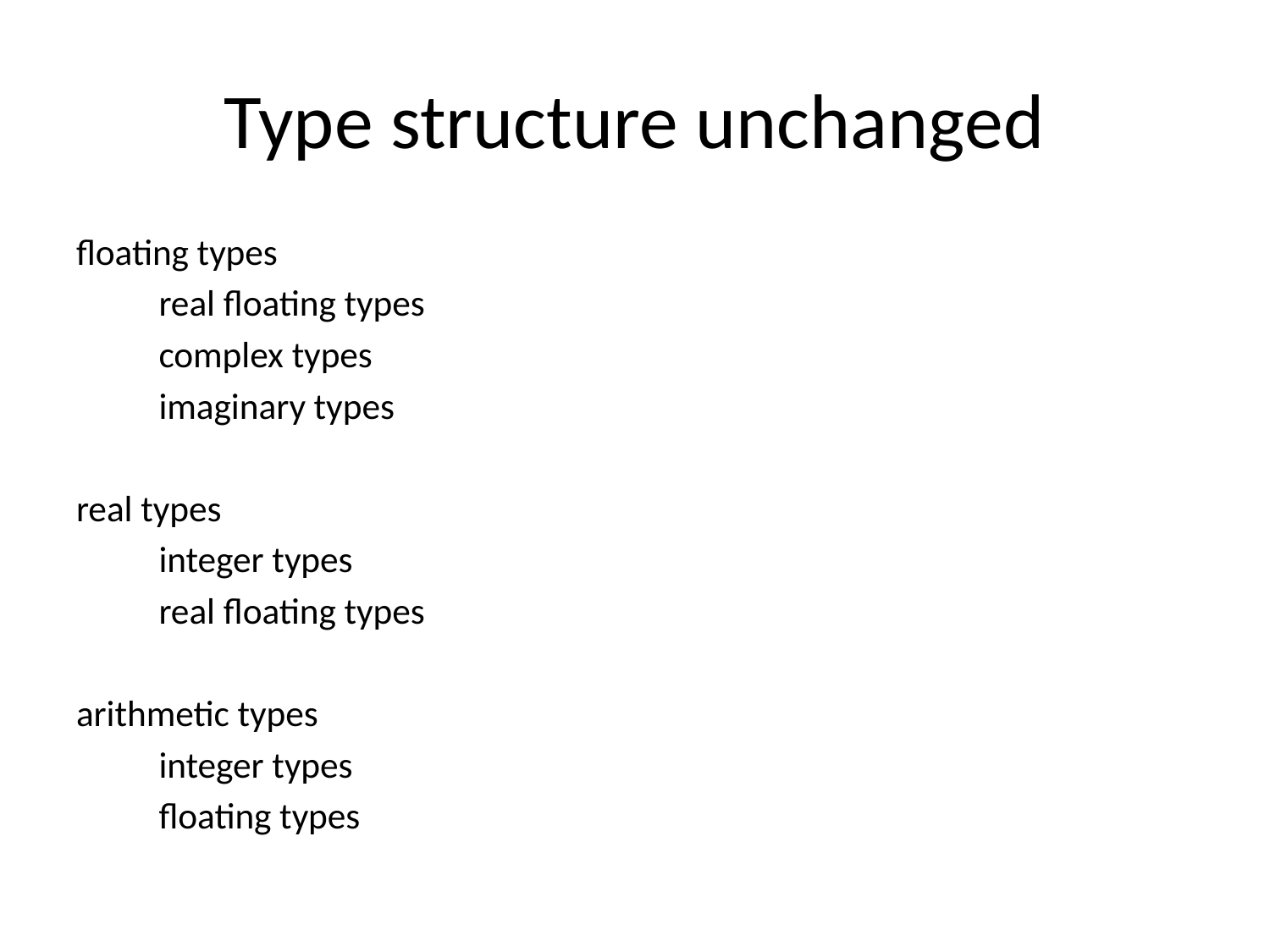

# Type structure unchanged
floating types
	real floating types
	complex types
	imaginary types

real types
	integer types
	real floating types

arithmetic types
	integer types
	floating types